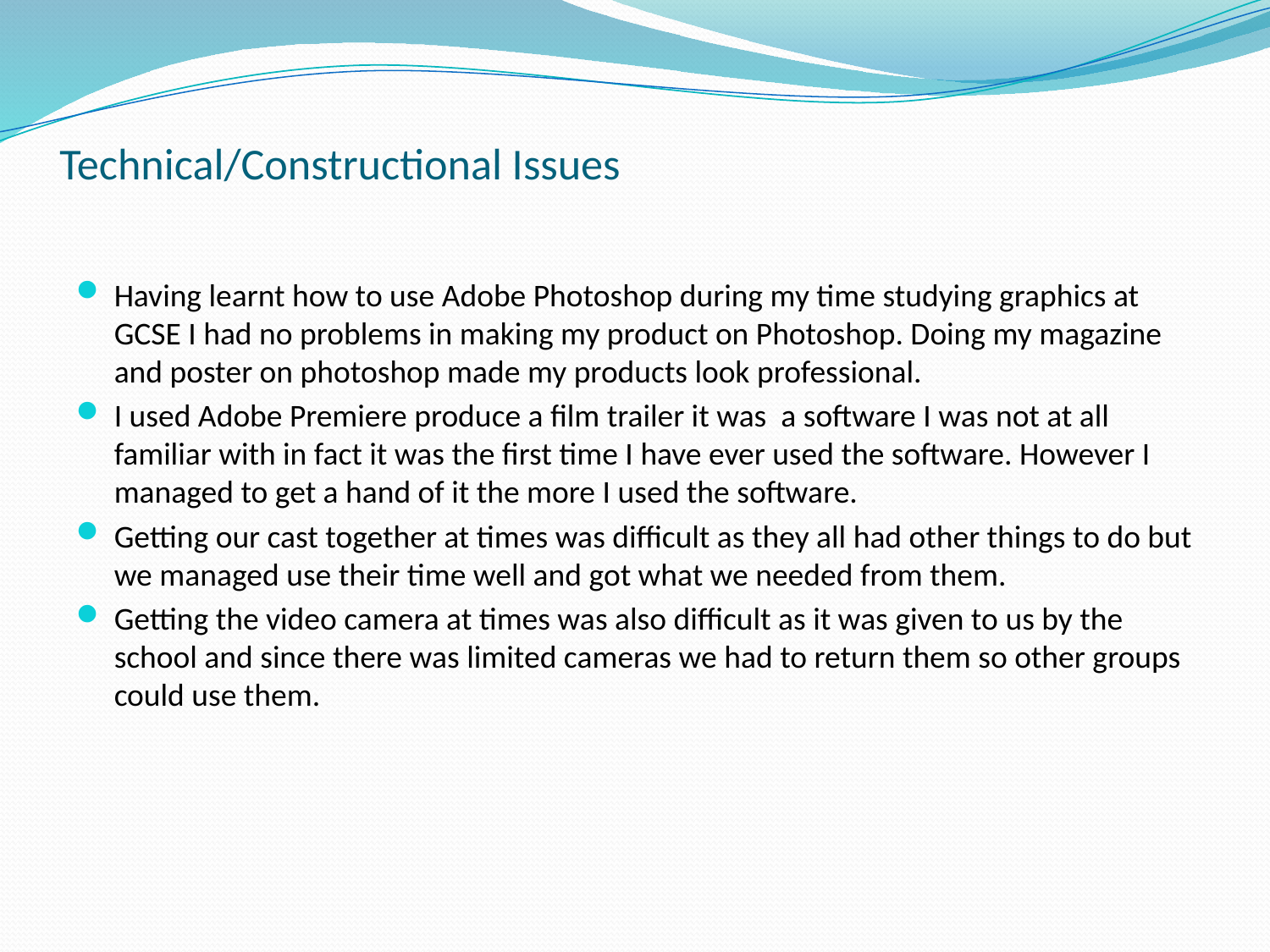

# Technical/Constructional Issues
Having learnt how to use Adobe Photoshop during my time studying graphics at GCSE I had no problems in making my product on Photoshop. Doing my magazine and poster on photoshop made my products look professional.
I used Adobe Premiere produce a film trailer it was  a software I was not at all familiar with in fact it was the first time I have ever used the software. However I managed to get a hand of it the more I used the software.
Getting our cast together at times was difficult as they all had other things to do but we managed use their time well and got what we needed from them.
Getting the video camera at times was also difficult as it was given to us by the school and since there was limited cameras we had to return them so other groups could use them.